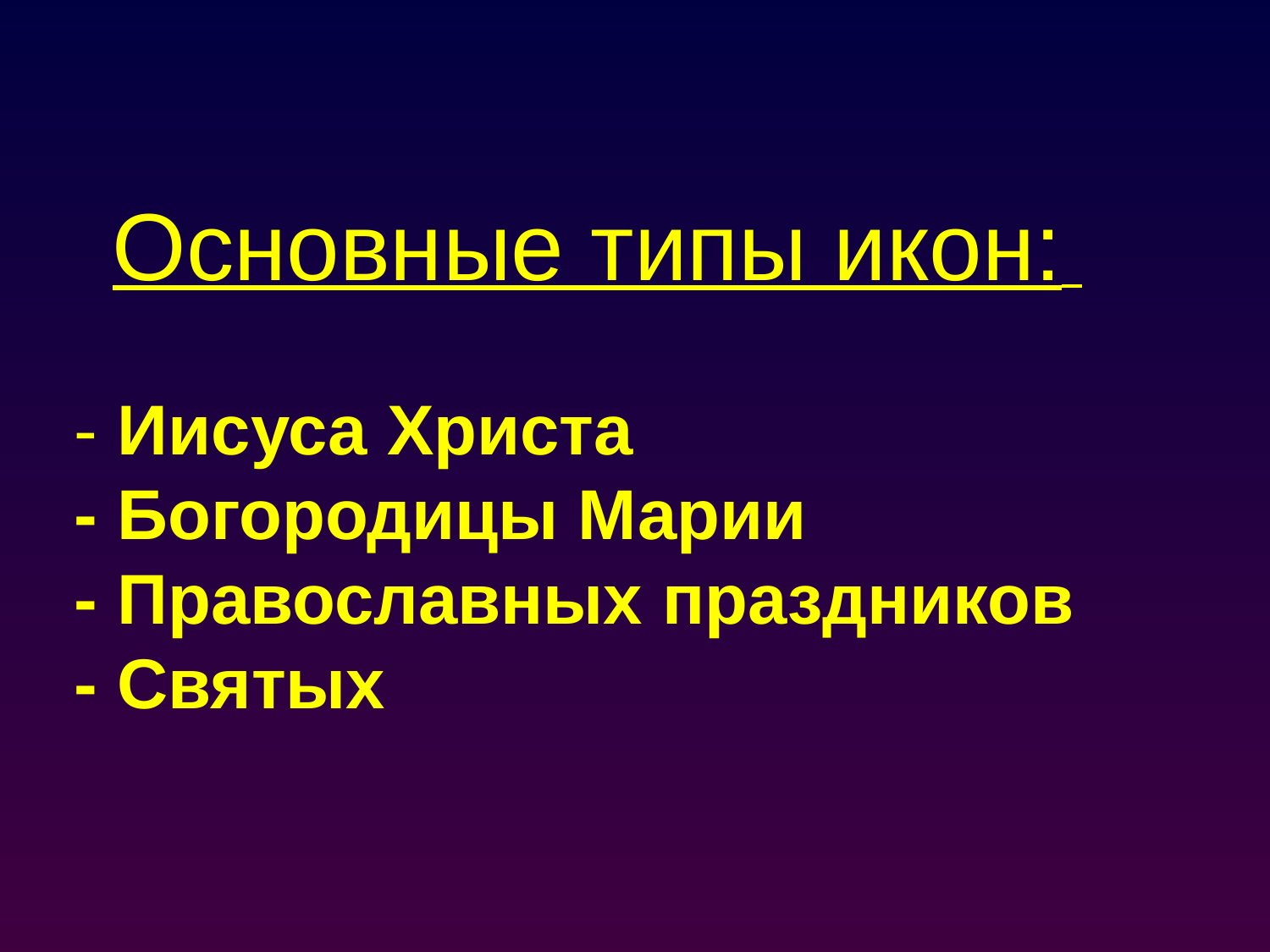

# Основные типы икон: - Иисуса Христа - Богородицы Марии - Православных праздников - Святых